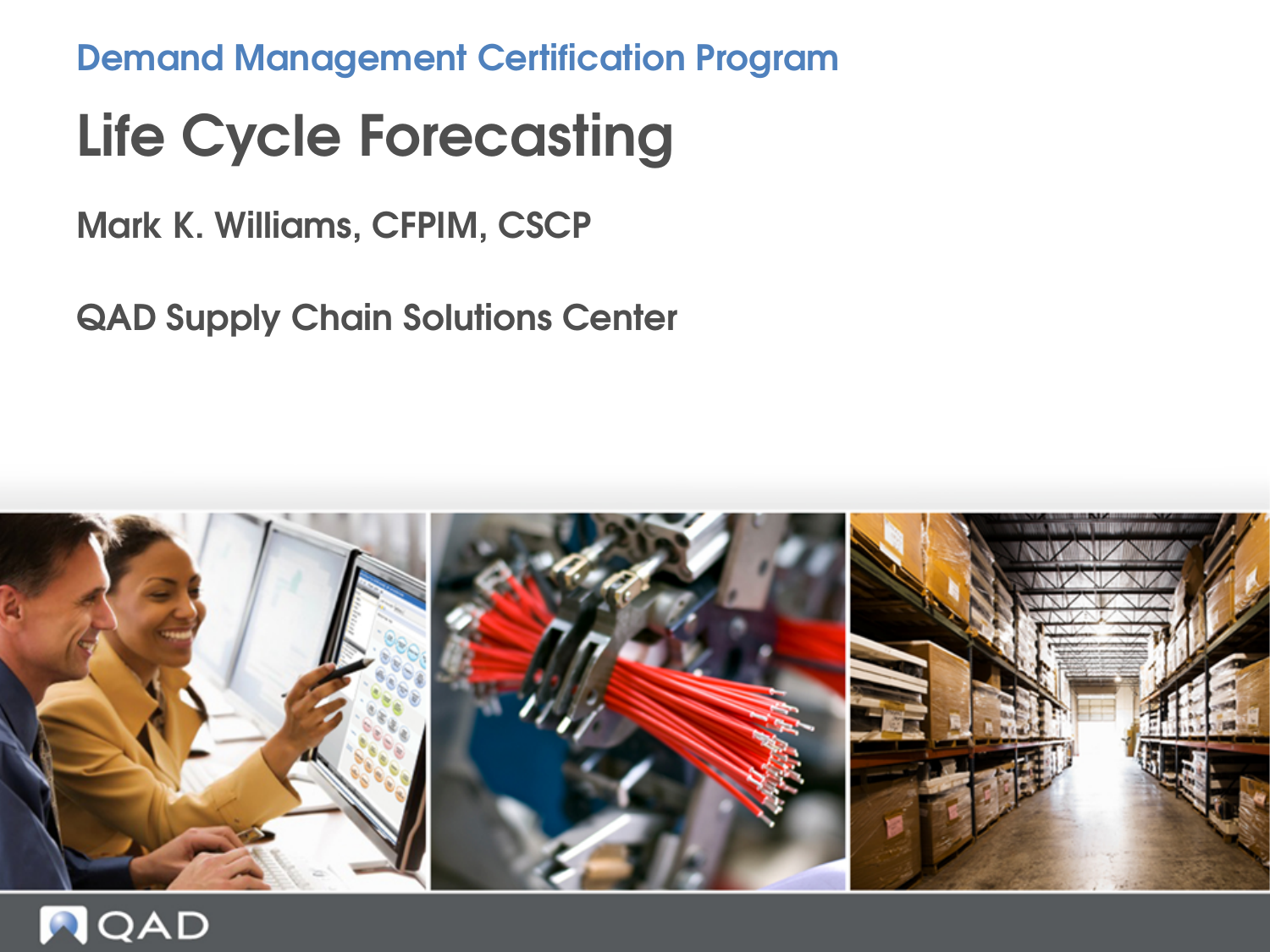

Demand Management Certification Program
# Life Cycle Forecasting
Mark K. Williams, CFPIM, CSCP
QAD Supply Chain Solutions Center